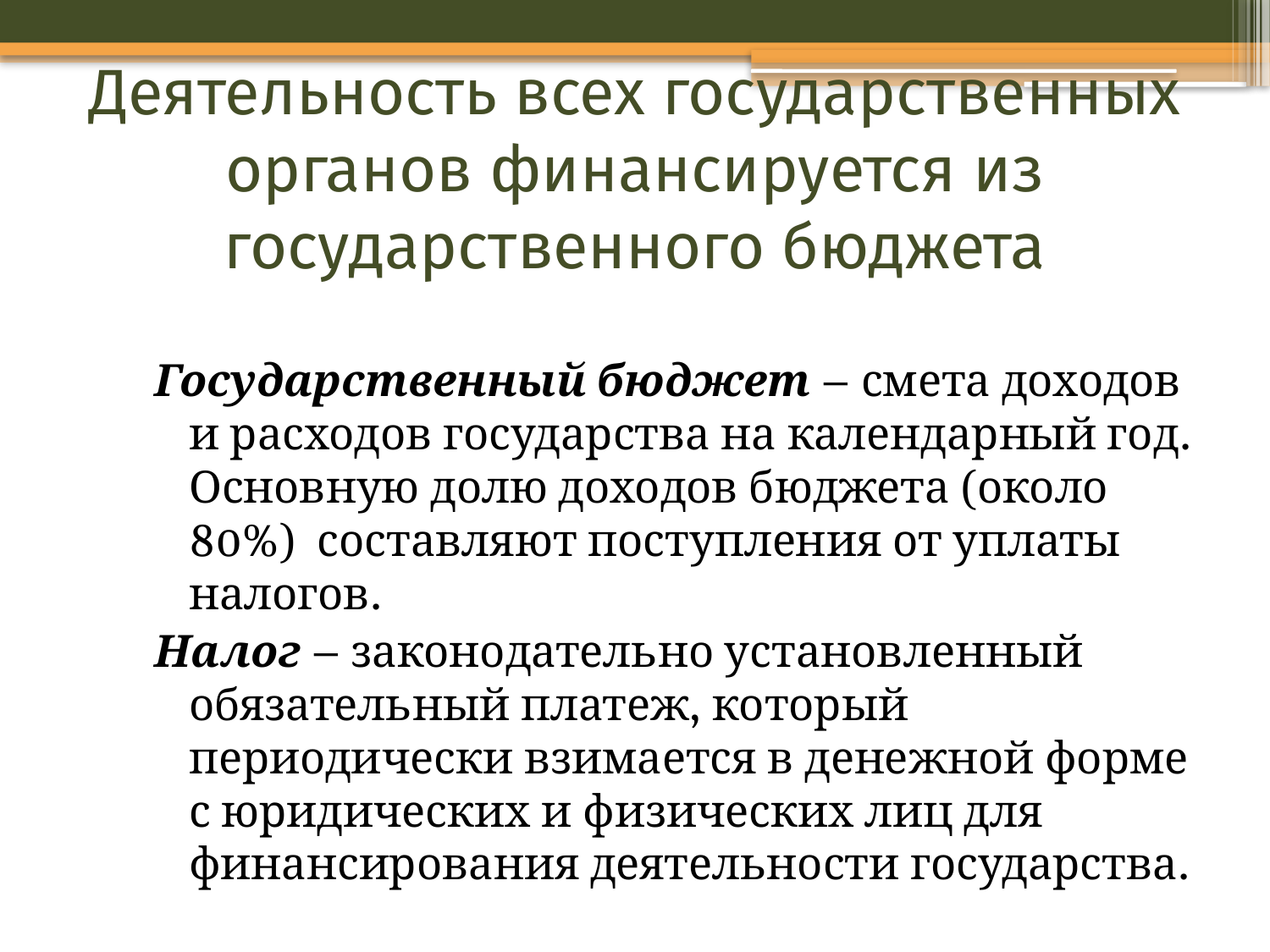

# Деятельность всех государственных органов финансируется из государственного бюджета
Государственный бюджет – смета доходов и расходов государства на календарный год. Основную долю доходов бюджета (около 80%)  составляют поступления от уплаты налогов.
Налог – законодательно установленный обязательный платеж, который периодически взимается в денежной форме с юридических и физических лиц для финансирования деятельности государства.